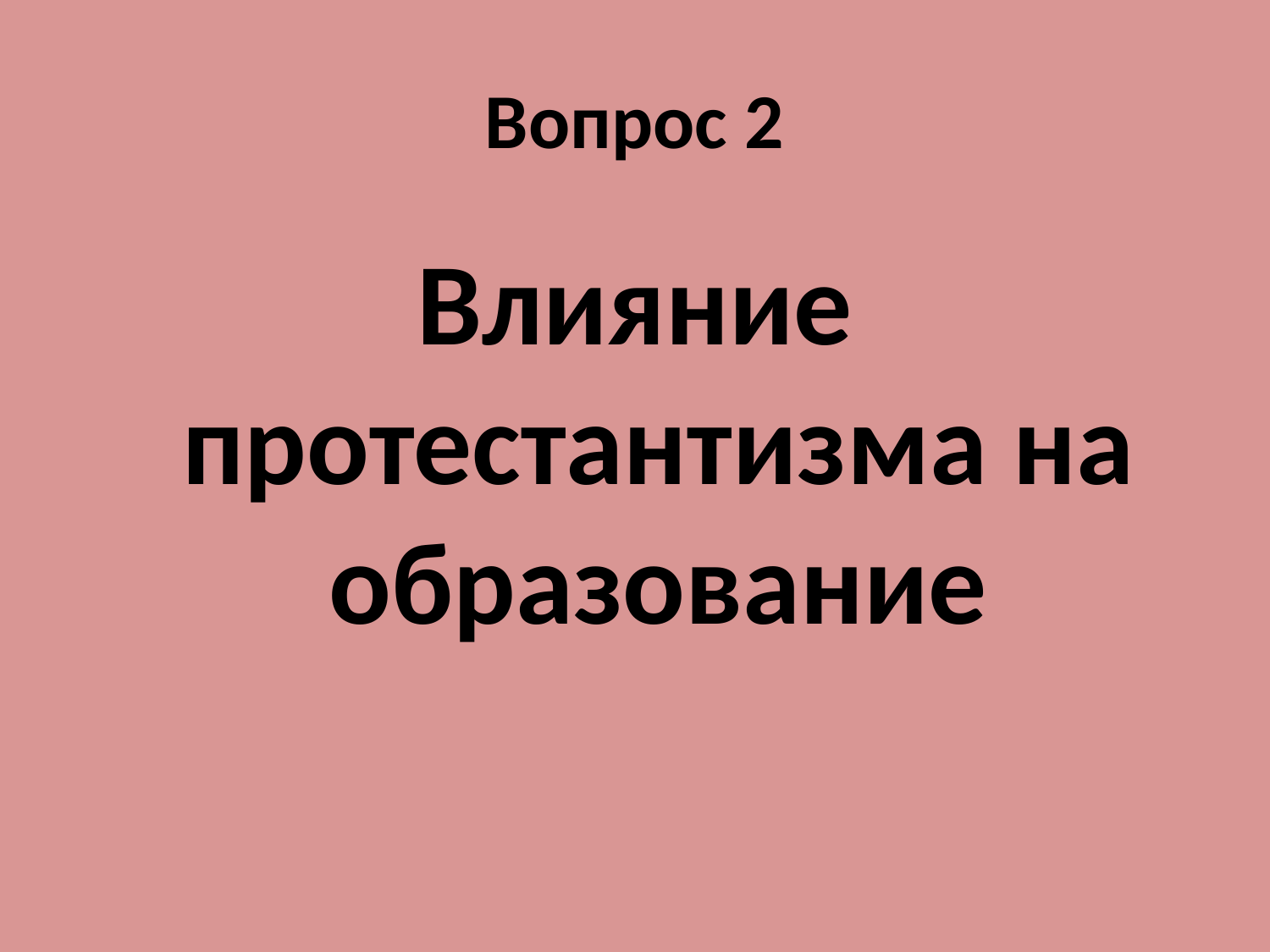

# Вопрос 2
Влияние протестантизма на образование